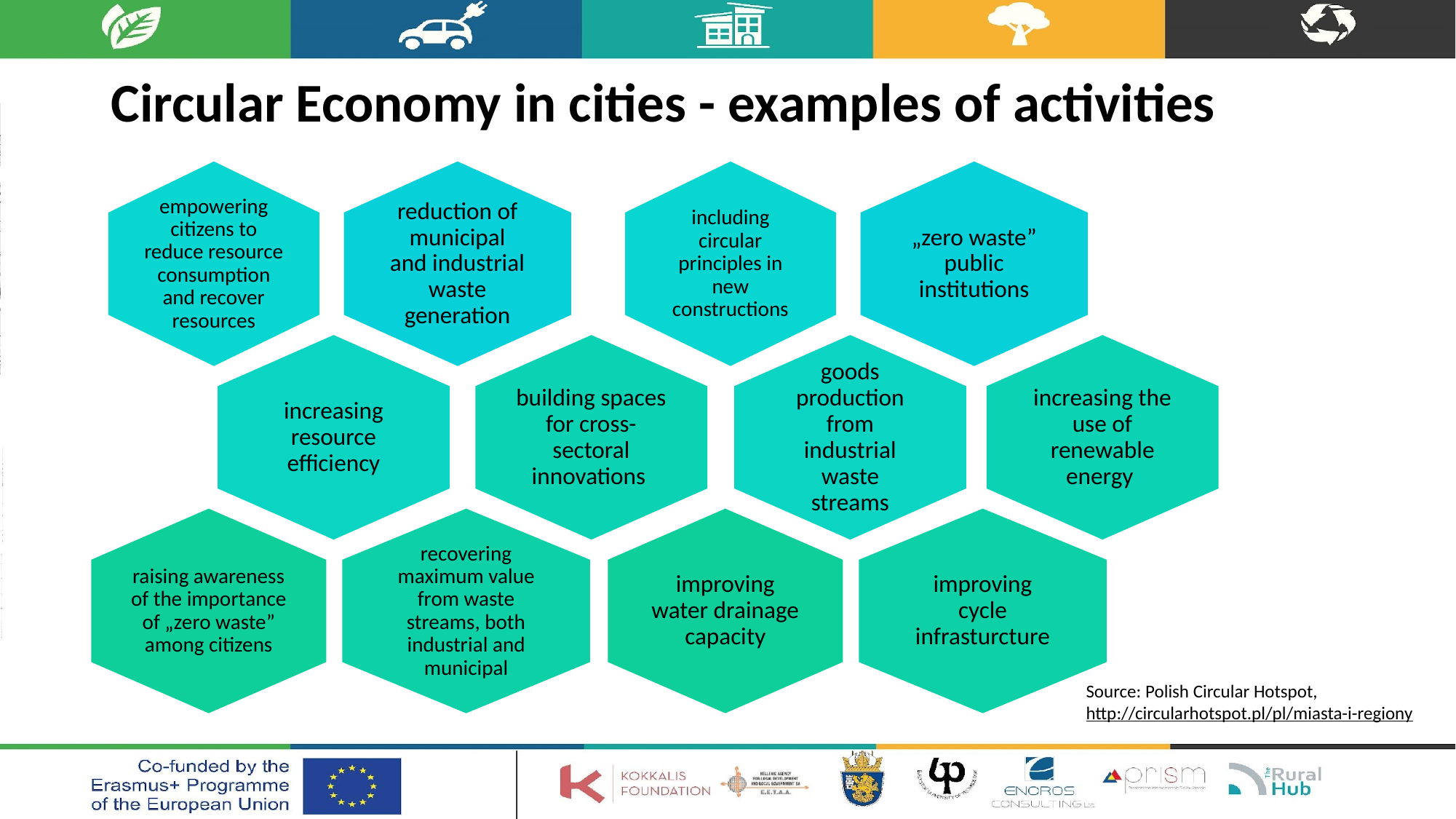

# Circular Economy in cities - examples of activities

empowering citizens to reduce resource consumption and recover resources
reduction of municipal and industrial waste generation

building spaces for cross-sectoral innovations
increasing resource efficiency

raising awareness of the importance of „zero waste” among citizens
recovering maximum value from waste streams, both industrial and municipal

including circular principles in new constructions
„zero waste” public institutions

increasing the use of renewable energy
goods production from industrial waste streams

improving water drainage capacity
improving cycle infrasturcture

Source: Polish Circular Hotspot, http://circularhotspot.pl/pl/miasta-i-regiony